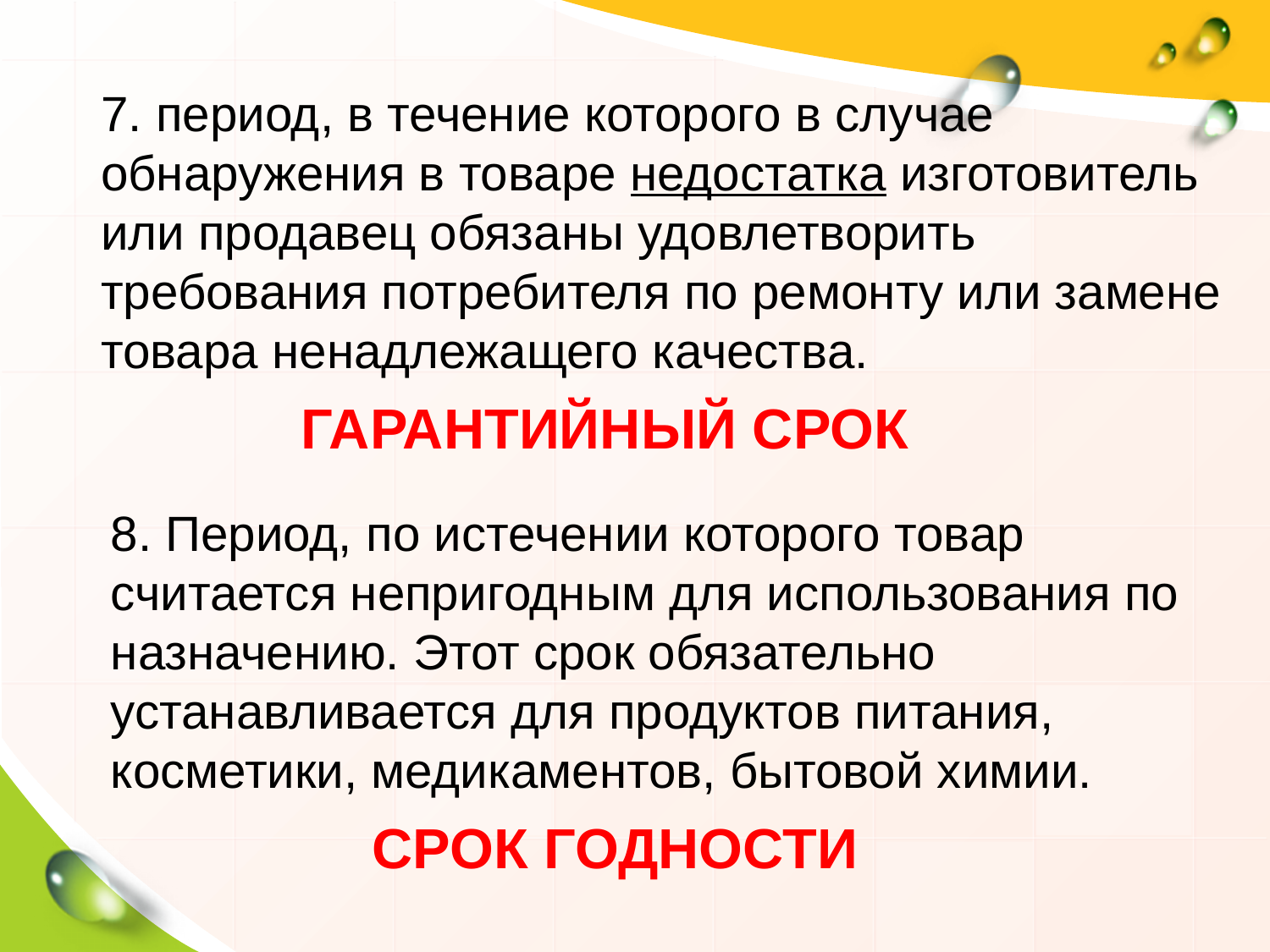

7. период, в течение которого в случае обнаружения в товаре недостатка изготовитель или продавец обязаны удовлетворить требования потребителя по ремонту или замене товара ненадлежащего качества.
ГАРАНТИЙНЫЙ СРОК
8. Период, по истечении которого товар считается непригодным для использования по назначению. Этот срок обязательно устанавливается для продуктов питания, косметики, медикаментов, бытовой химии.
СРОК ГОДНОСТИ